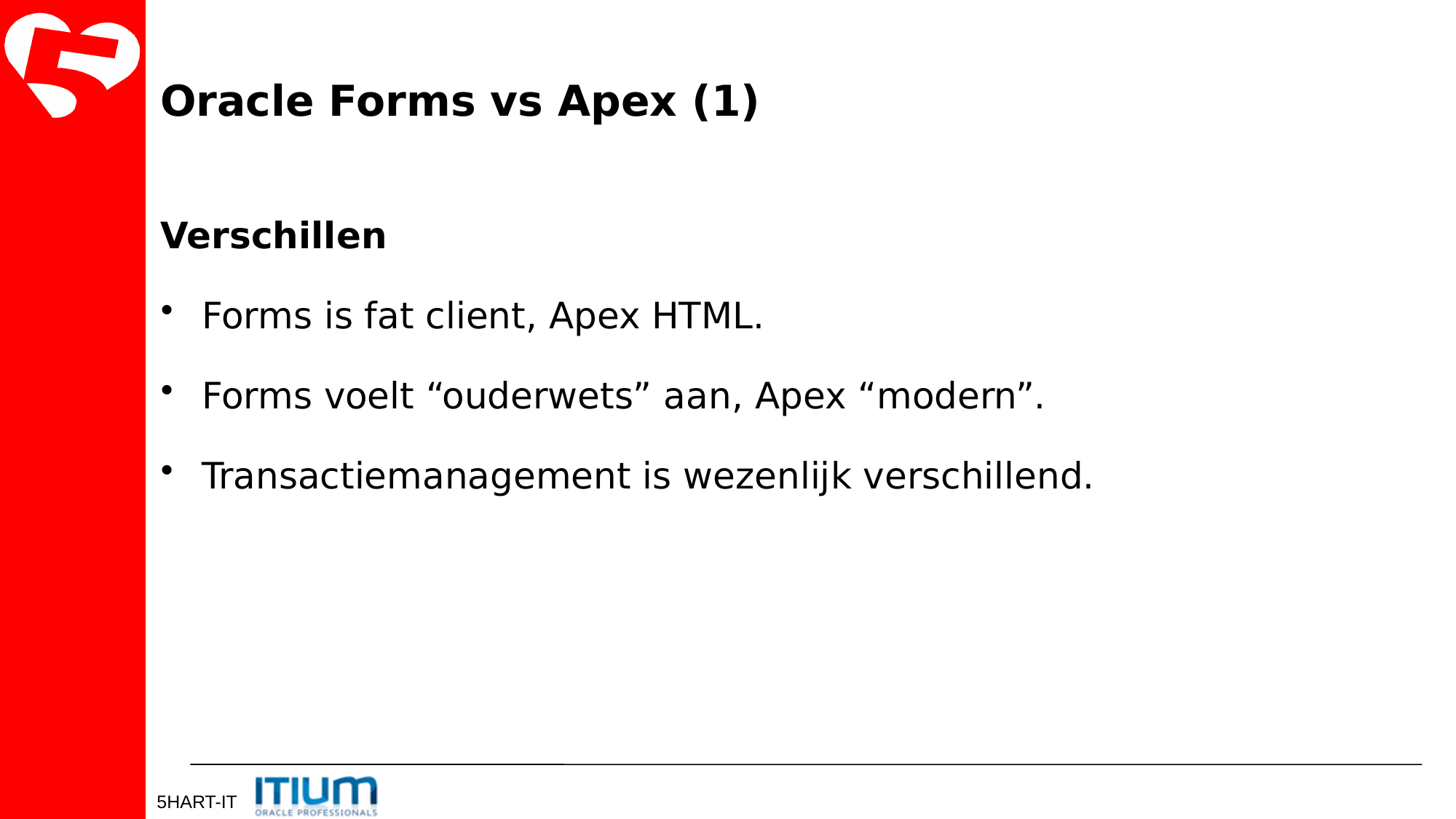

Oracle Forms vs Apex (1)
Verschillen
Forms is fat client, Apex HTML.
Forms voelt “ouderwets” aan, Apex “modern”.
Transactiemanagement is wezenlijk verschillend.